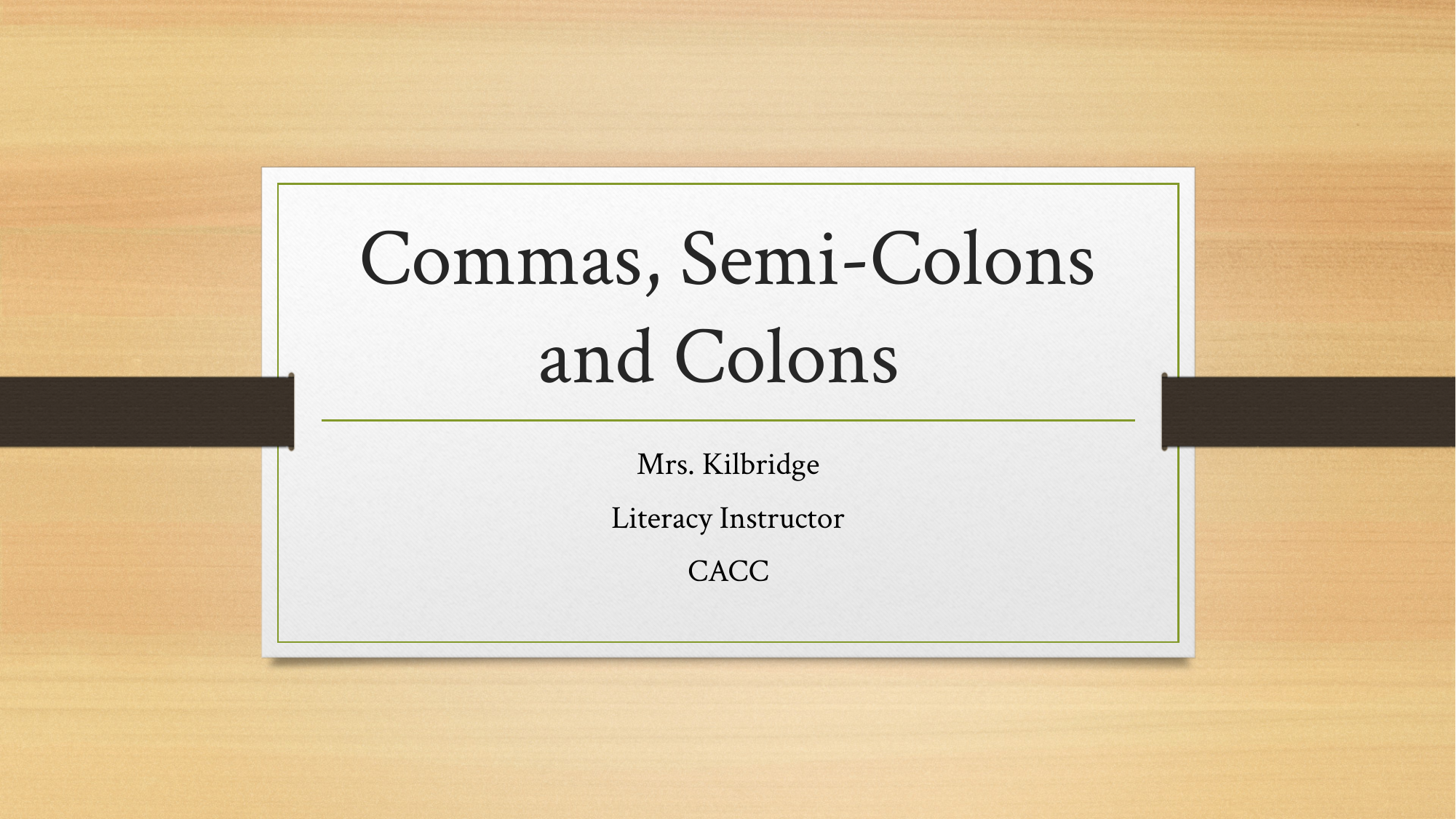

# Commas, Semi-Colons and Colons
Mrs. Kilbridge
Literacy Instructor
CACC